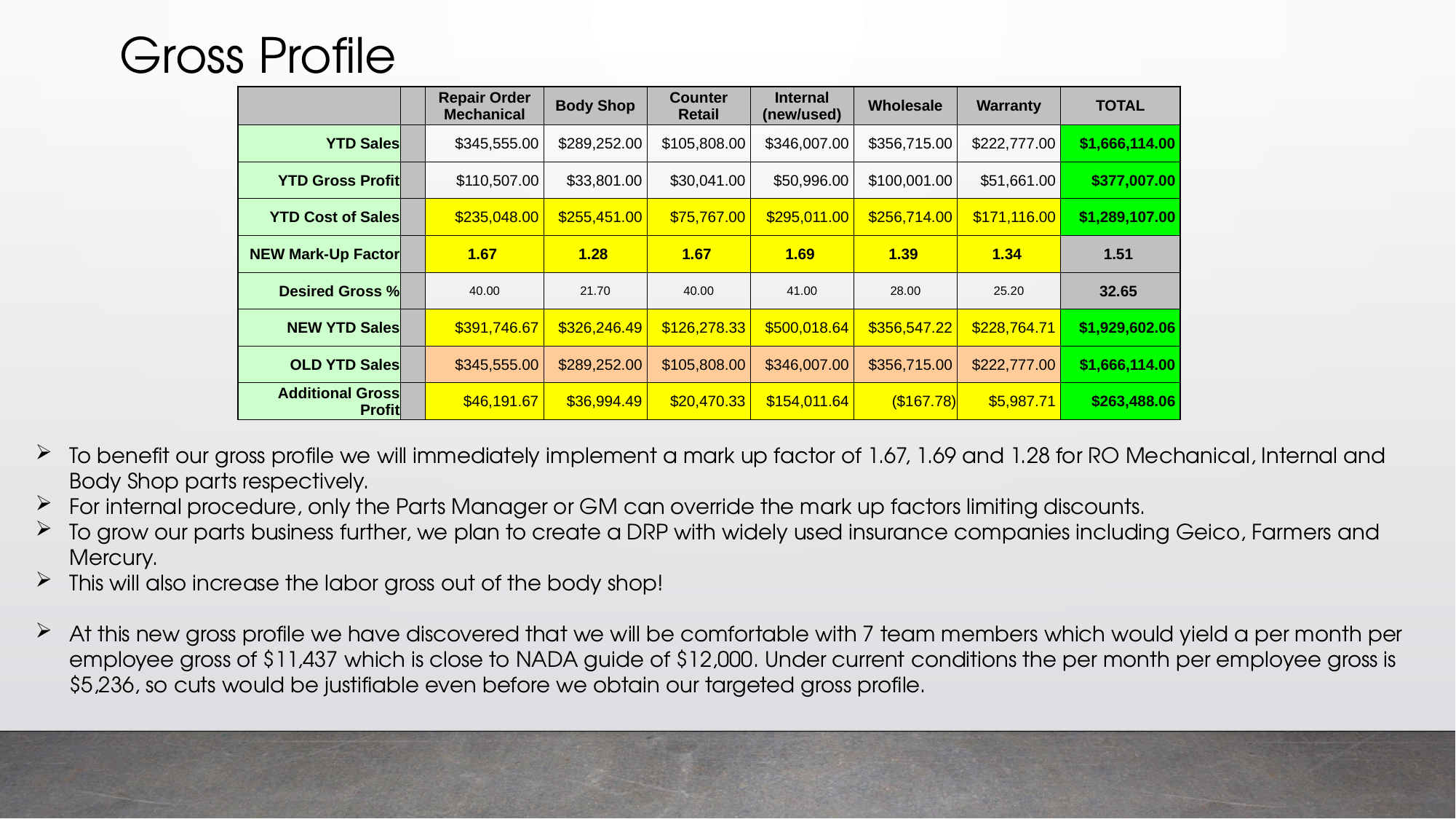

# Gross Profile
|  |  | Repair Order Mechanical | Body Shop | Counter Retail | Internal (new/used) | Wholesale | Warranty | TOTAL |
| --- | --- | --- | --- | --- | --- | --- | --- | --- |
| YTD Sales |  | $345,555.00 | $289,252.00 | $105,808.00 | $346,007.00 | $356,715.00 | $222,777.00 | $1,666,114.00 |
| YTD Gross Profit |  | $110,507.00 | $33,801.00 | $30,041.00 | $50,996.00 | $100,001.00 | $51,661.00 | $377,007.00 |
| YTD Cost of Sales |  | $235,048.00 | $255,451.00 | $75,767.00 | $295,011.00 | $256,714.00 | $171,116.00 | $1,289,107.00 |
| NEW Mark-Up Factor |  | 1.67 | 1.28 | 1.67 | 1.69 | 1.39 | 1.34 | 1.51 |
| Desired Gross % |  | 40.00 | 21.70 | 40.00 | 41.00 | 28.00 | 25.20 | 32.65 |
| NEW YTD Sales |  | $391,746.67 | $326,246.49 | $126,278.33 | $500,018.64 | $356,547.22 | $228,764.71 | $1,929,602.06 |
| OLD YTD Sales |  | $345,555.00 | $289,252.00 | $105,808.00 | $346,007.00 | $356,715.00 | $222,777.00 | $1,666,114.00 |
| Additional Gross Profit |  | $46,191.67 | $36,994.49 | $20,470.33 | $154,011.64 | ($167.78) | $5,987.71 | $263,488.06 |
To benefit our gross profile we will immediately implement a mark up factor of 1.67, 1.69 and 1.28 for RO Mechanical, Internal and Body Shop parts respectively.
For internal procedure, only the Parts Manager or GM can override the mark up factors limiting discounts.
To grow our parts business further, we plan to create a DRP with widely used insurance companies including Geico, Farmers and Mercury.
This will also increase the labor gross out of the body shop!

At this new gross profile we have discovered that we will be comfortable with 7 team members which would yield a per month per employee gross of $11,437 which is close to NADA guide of $12,000. Under current conditions the per month per employee gross is $5,236, so cuts would be justifiable even before we obtain our targeted gross profile.